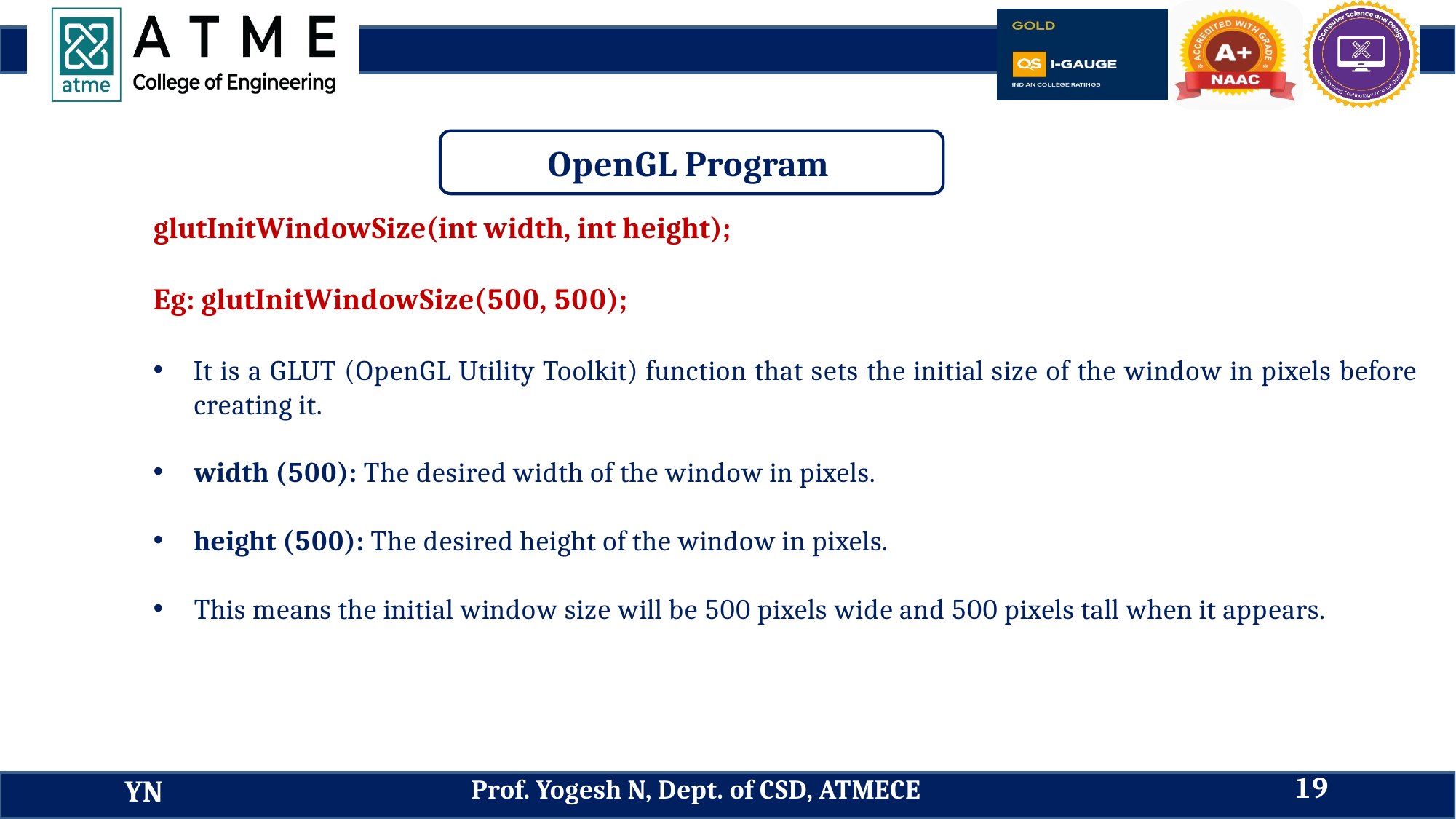

OpenGL Program
glutInitWindowSize(int width, int height);

Eg: glutInitWindowSize(500, 500);

It is a GLUT (OpenGL Utility Toolkit) function that sets the initial size of the window in pixels before creating it.

width (500): The desired width of the window in pixels.

height (500): The desired height of the window in pixels.

This means the initial window size will be 500 pixels wide and 500 pixels tall when it appears.
19
Prof. Yogesh N, Dept. of CSD, ATMECE
YN